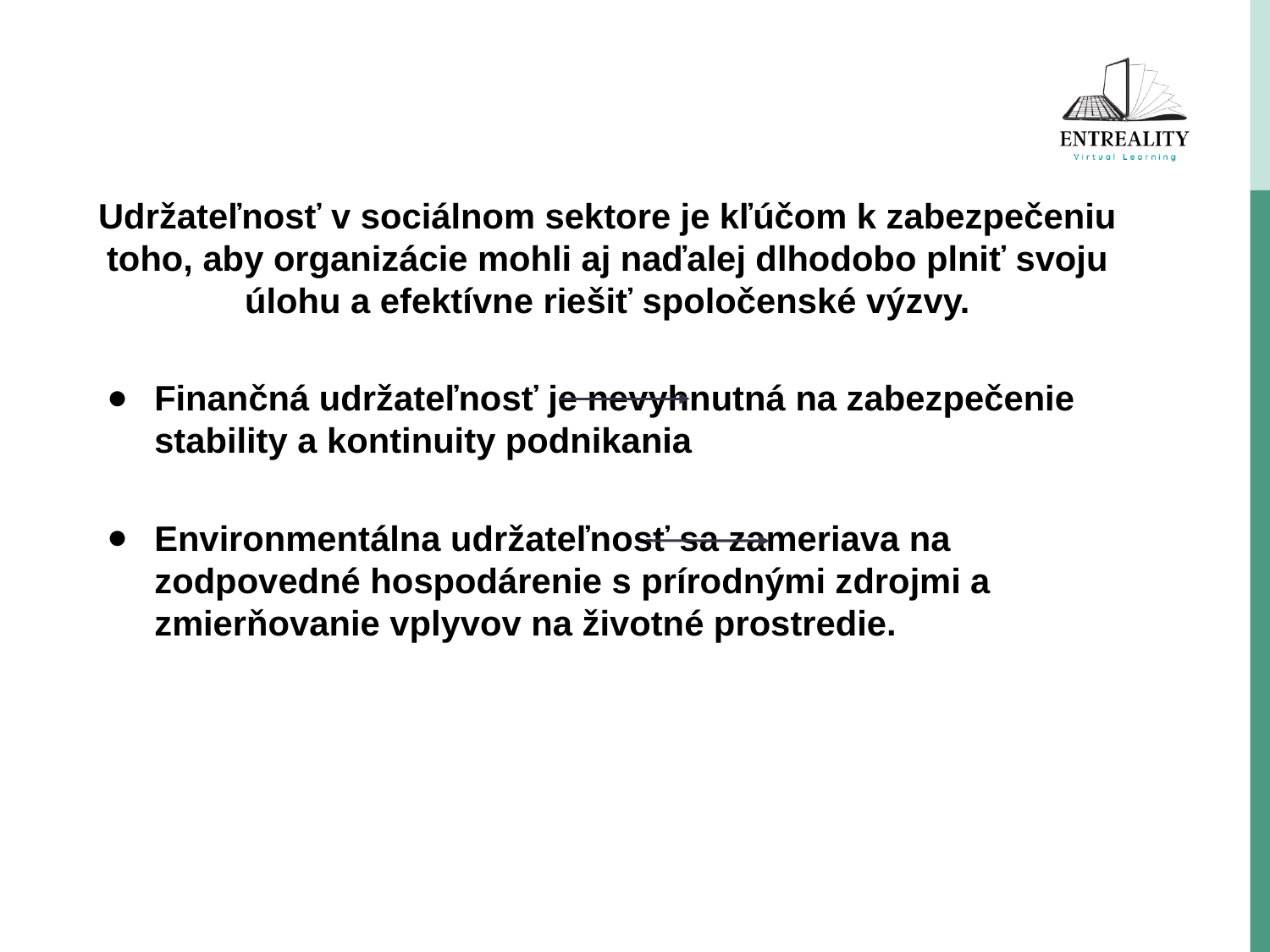

Udržateľnosť v sociálnom sektore je kľúčom k zabezpečeniu toho, aby organizácie mohli aj naďalej dlhodobo plniť svoju úlohu a efektívne riešiť spoločenské výzvy.

Finančná udržateľnosť je nevyhnutná na zabezpečenie stability a kontinuity podnikania

Environmentálna udržateľnosť sa zameriava na zodpovedné hospodárenie s prírodnými zdrojmi a zmierňovanie vplyvov na životné prostredie.